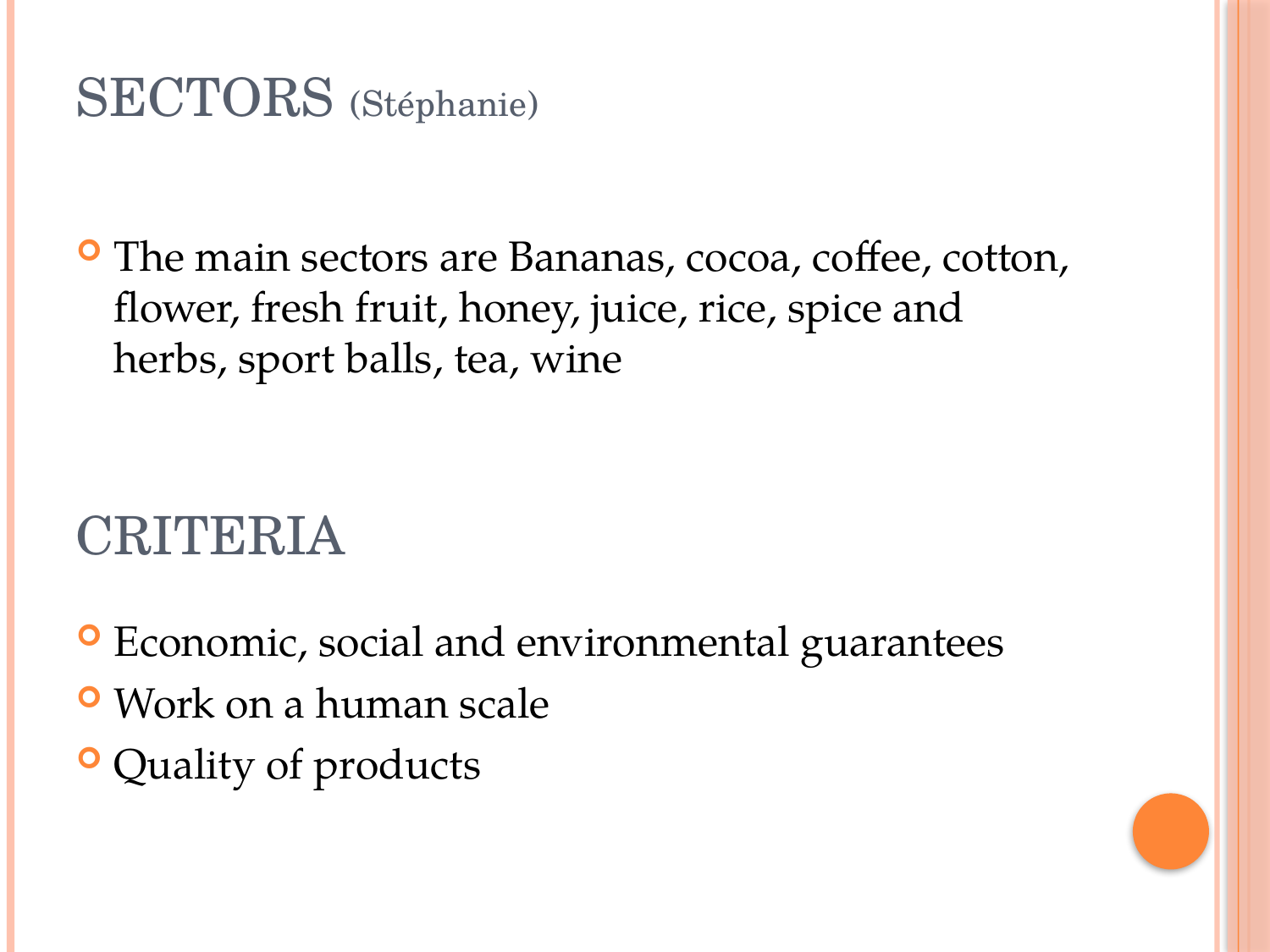

# Sectors (Stéphanie)
The main sectors are Bananas, cocoa, coffee, cotton, flower, fresh fruit, honey, juice, rice, spice and herbs, sport balls, tea, wine

Criteria
Economic, social and environmental guarantees
Work on a human scale
Quality of products